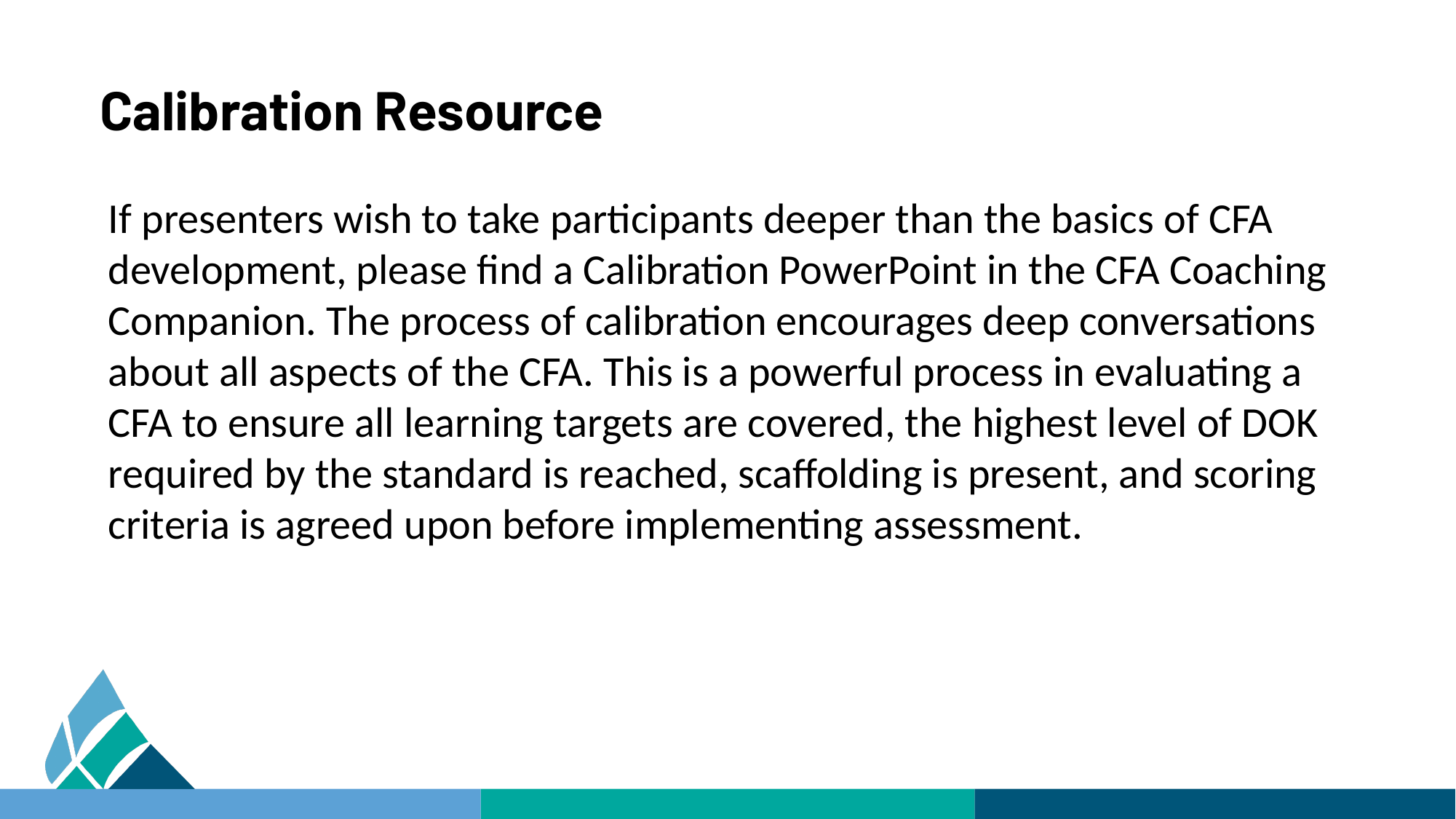

# Calibration Resource
If presenters wish to take participants deeper than the basics of CFA development, please find a Calibration PowerPoint in the CFA Coaching Companion. The process of calibration encourages deep conversations about all aspects of the CFA. This is a powerful process in evaluating a CFA to ensure all learning targets are covered, the highest level of DOK required by the standard is reached, scaffolding is present, and scoring criteria is agreed upon before implementing assessment.